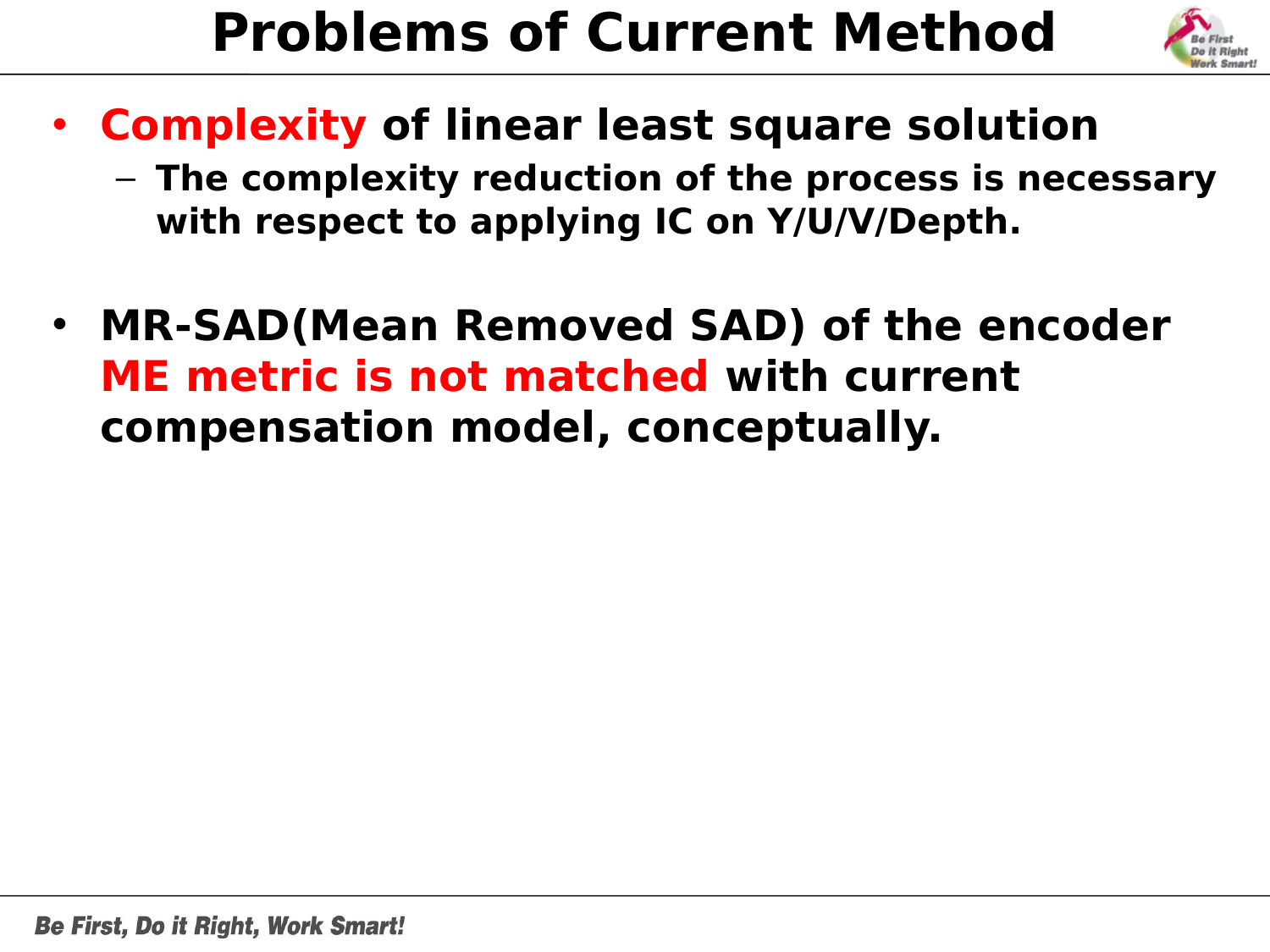

# Problems of Current Method
Complexity of linear least square solution
The complexity reduction of the process is necessary with respect to applying IC on Y/U/V/Depth.

MR-SAD(Mean Removed SAD) of the encoder ME metric is not matched with current compensation model, conceptually.